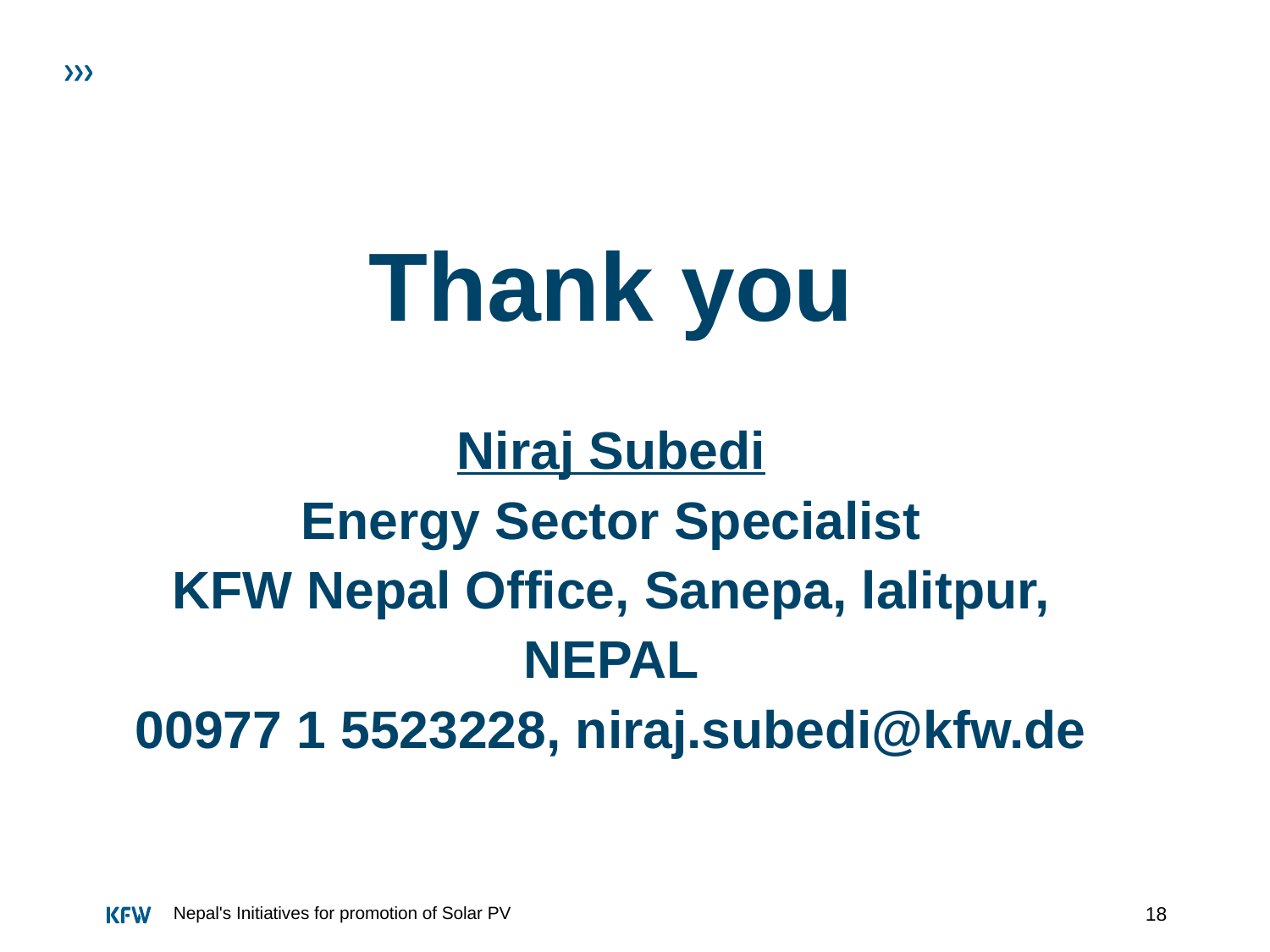

Thank you

Niraj Subedi
Energy Sector Specialist
KFW Nepal Office, Sanepa, lalitpur, NEPAL
00977 1 5523228, niraj.subedi@kfw.de
18
Nepal's Initiatives for promotion of Solar PV